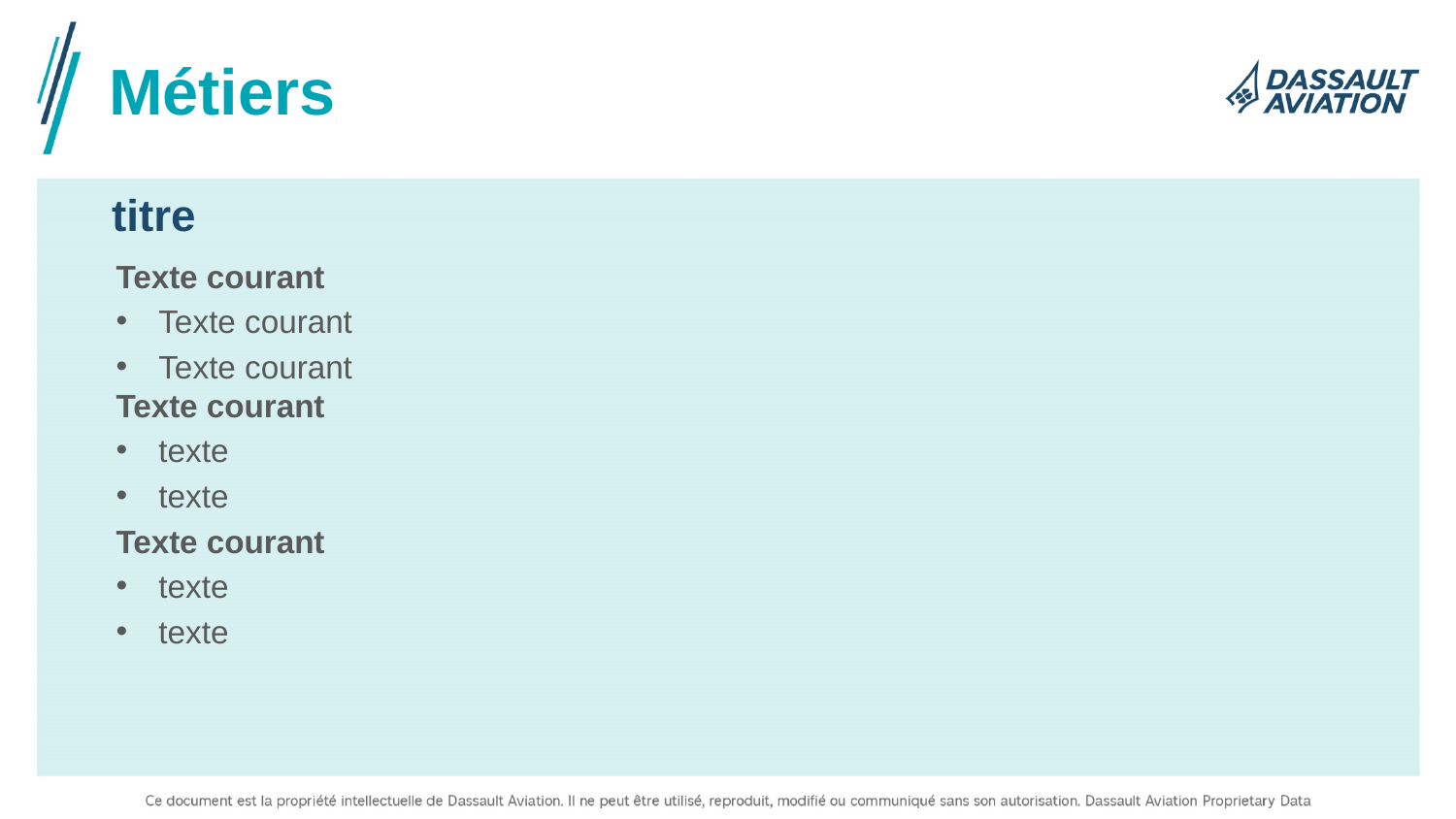

Métiers
titre
Texte courant
Texte courant
Texte courant
Texte courant
texte
texte
Texte courant
texte
texte